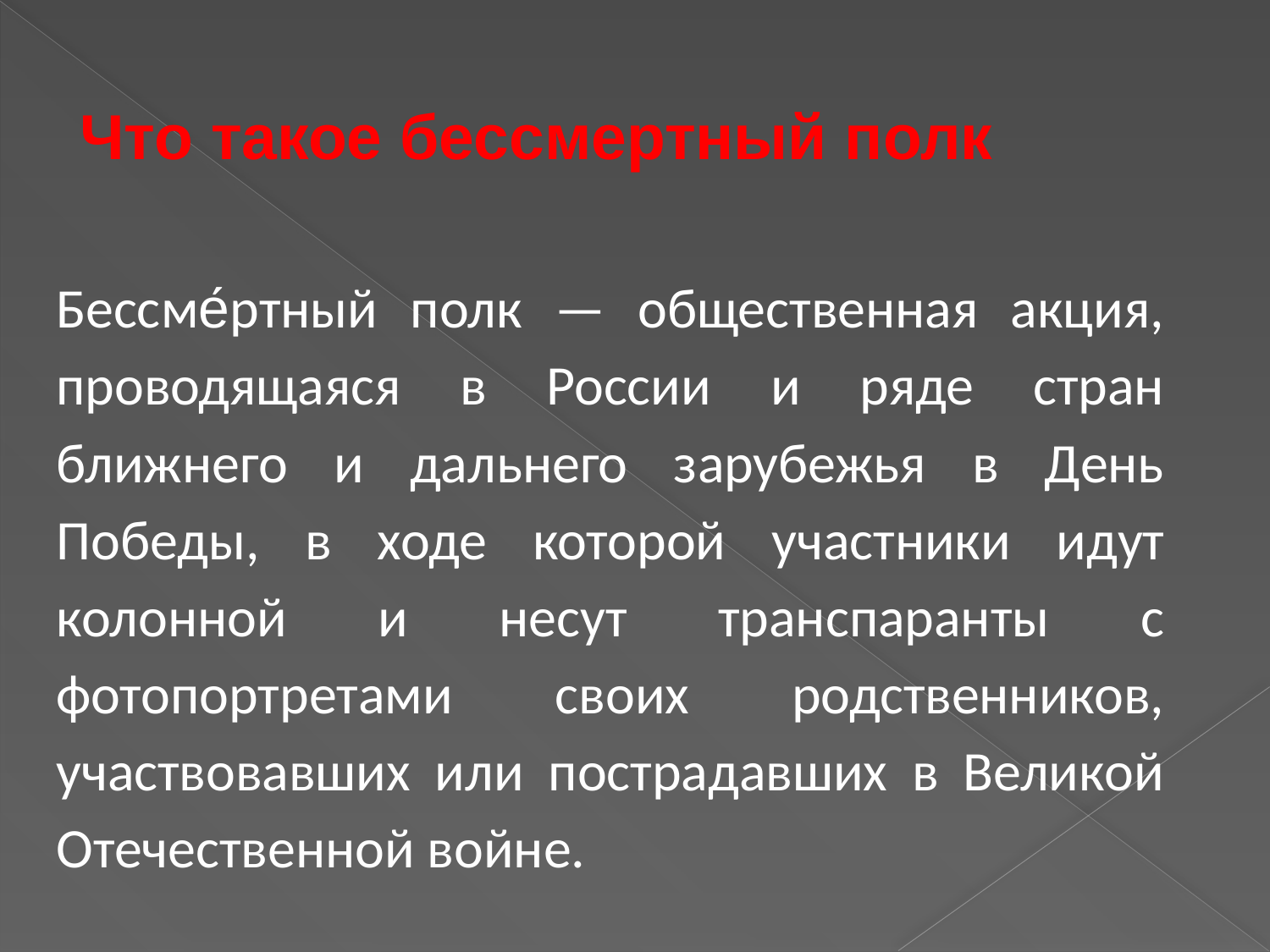

# Что такое бессмертный полк
Бессме́ртный полк — общественная акция, проводящаяся в России и ряде стран ближнего и дальнего зарубежья в День Победы, в ходе которой участники идут колонной и несут транспаранты с фотопортретами своих родственников, участвовавших или пострадавших в Великой Отечественной войне.